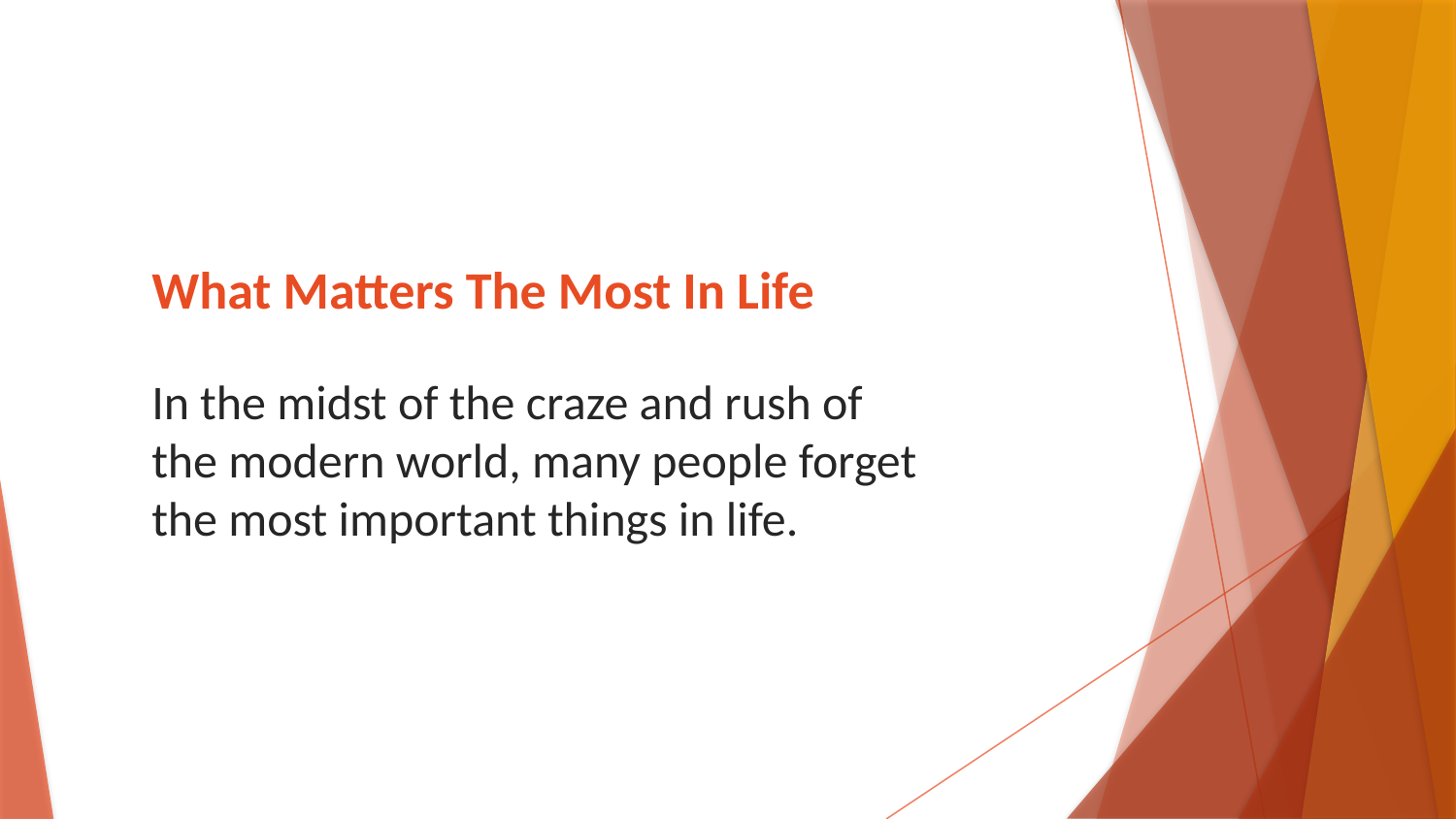

# What Matters The Most In Life
In the midst of the craze and rush of the modern world, many people forget the most important things in life.